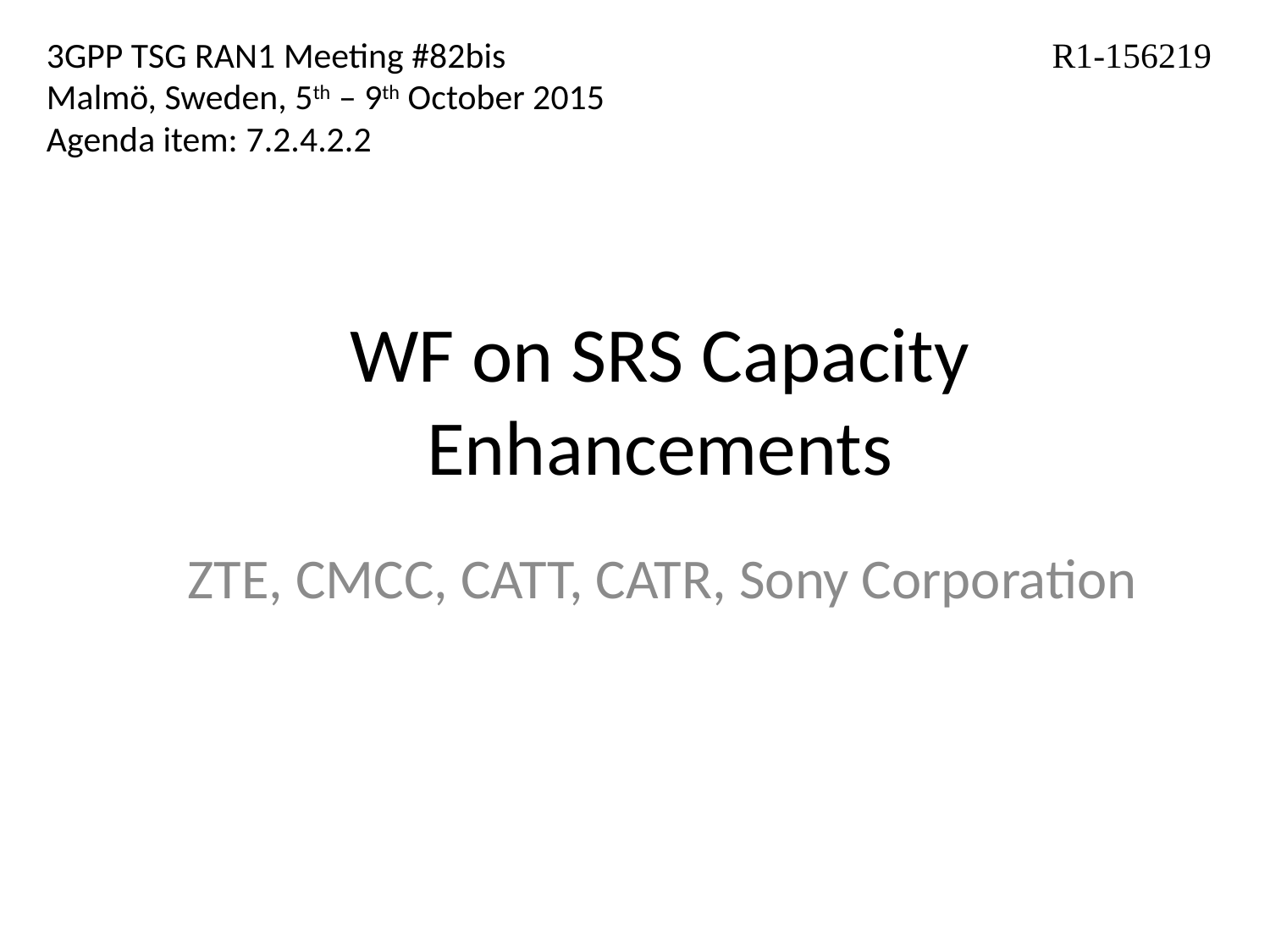

3GPP TSG RAN1 Meeting #82bis
Malmö, Sweden, 5th – 9th October 2015
Agenda item: 7.2.4.2.2
R1-156219
# WF on SRS Capacity Enhancements
ZTE, CMCC, CATT, CATR, Sony Corporation